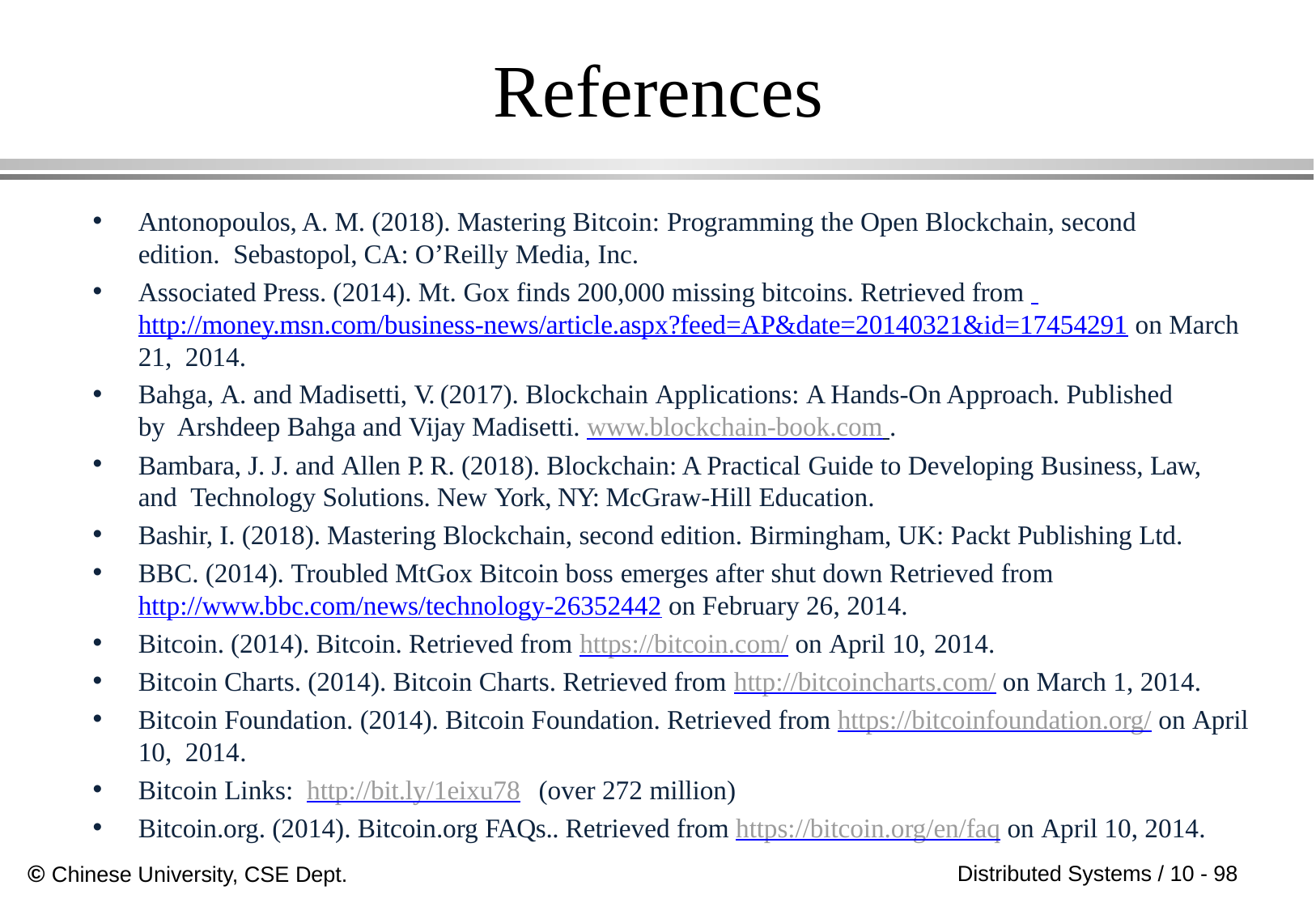

# References
Antonopoulos, A. M. (2018). Mastering Bitcoin: Programming the Open Blockchain, second edition.  Sebastopol, CA: O’Reilly Media, Inc.
Associated Press. (2014). Mt. Gox finds 200,000 missing bitcoins. Retrieved from  http://money.msn.com/business-news/article.aspx?feed=AP&date=20140321&id=17454291 on March 21,  2014.
Bahga, A. and Madisetti, V. (2017). Blockchain Applications: A Hands-On Approach. Published by  Arshdeep Bahga and Vijay Madisetti. www.blockchain-book.com .
Bambara, J. J. and Allen P. R. (2018). Blockchain: A Practical Guide to Developing Business, Law, and  Technology Solutions. New York, NY: McGraw-Hill Education.
Bashir, I. (2018). Mastering Blockchain, second edition. Birmingham, UK: Packt Publishing Ltd.
BBC. (2014). Troubled MtGox Bitcoin boss emerges after shut down Retrieved from
http://www.bbc.com/news/technology-26352442 on February 26, 2014.
Bitcoin. (2014). Bitcoin. Retrieved from https://bitcoin.com/ on April 10, 2014.
Bitcoin Charts. (2014). Bitcoin Charts. Retrieved from http://bitcoincharts.com/ on March 1, 2014.
Bitcoin Foundation. (2014). Bitcoin Foundation. Retrieved from https://bitcoinfoundation.org/ on April 10,  2014.
Bitcoin Links:  http://bit.ly/1eixu78	(over 272 million)
Bitcoin.org. (2014). Bitcoin.org FAQs.. Retrieved from https://bitcoin.org/en/faq on April 10, 2014.